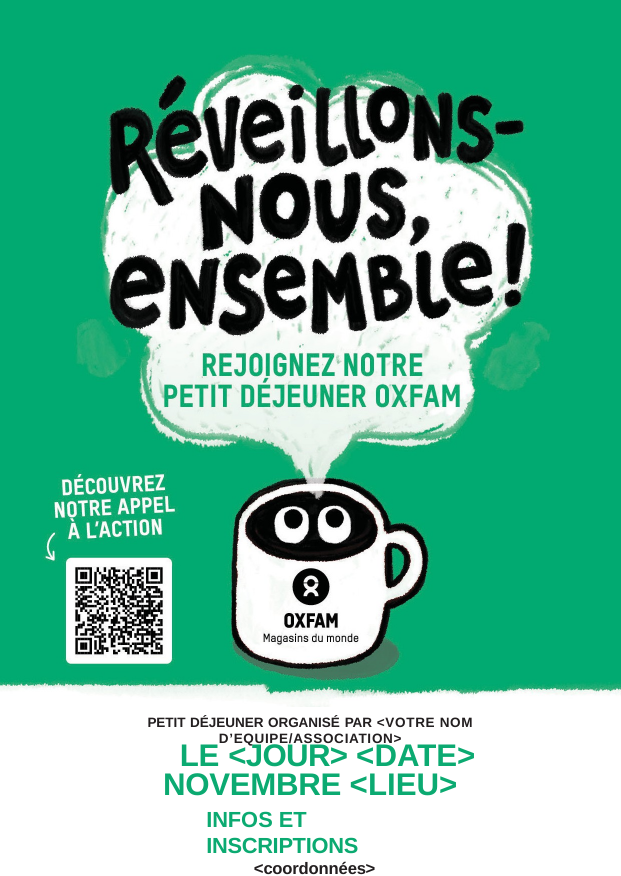

PETIT DÉJEUNER ORGANISÉ PAR <VOTRE NOM D’EQUIPE/ASSOCIATION>
LE <JOUR> <DATE> NOVEMBRE <LIEU>
INFOS ET INSCRIPTIONS
<coordonnées>